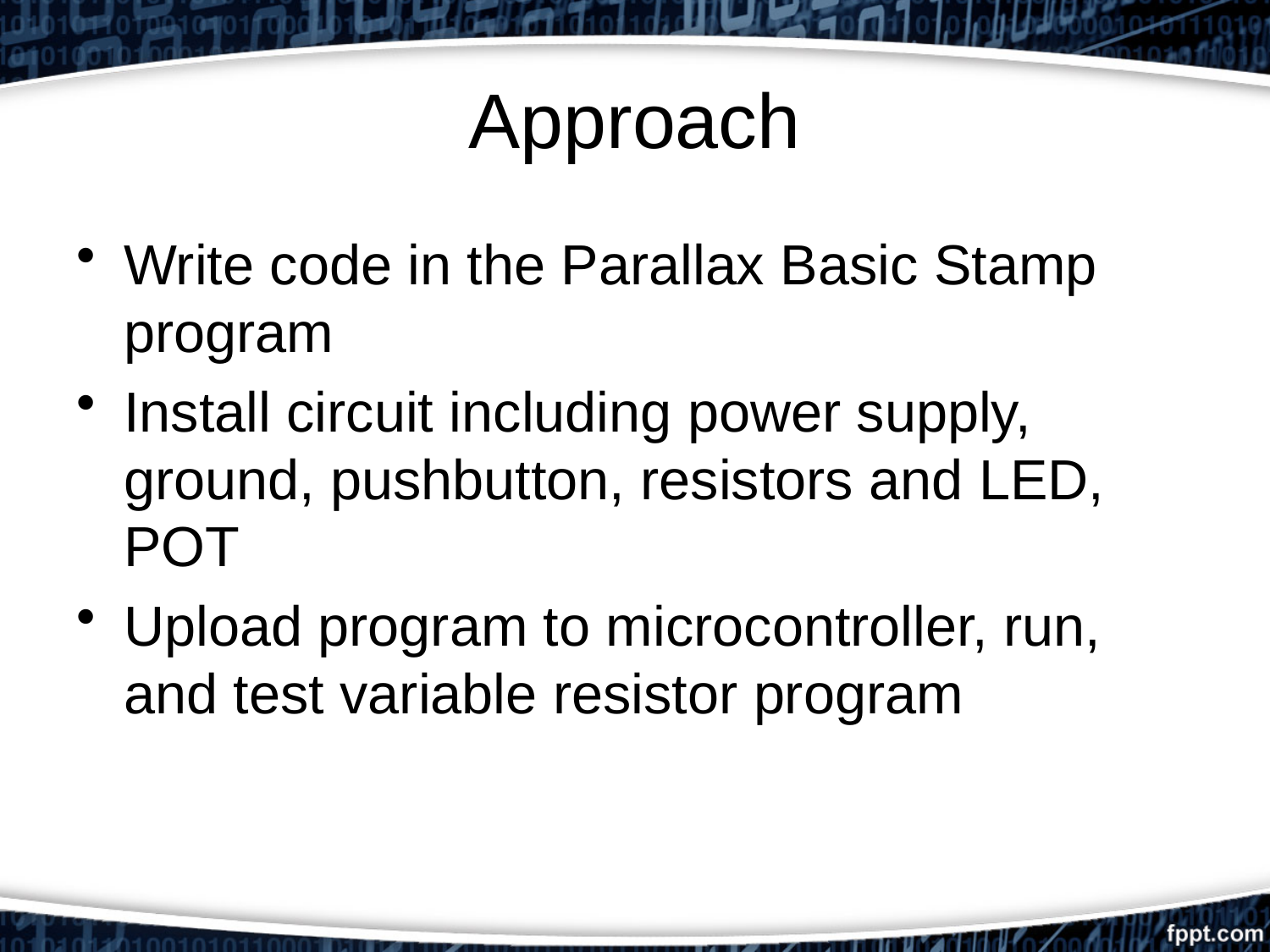

# Approach
Write code in the Parallax Basic Stamp program
Install circuit including power supply, ground, pushbutton, resistors and LED, POT
Upload program to microcontroller, run, and test variable resistor program